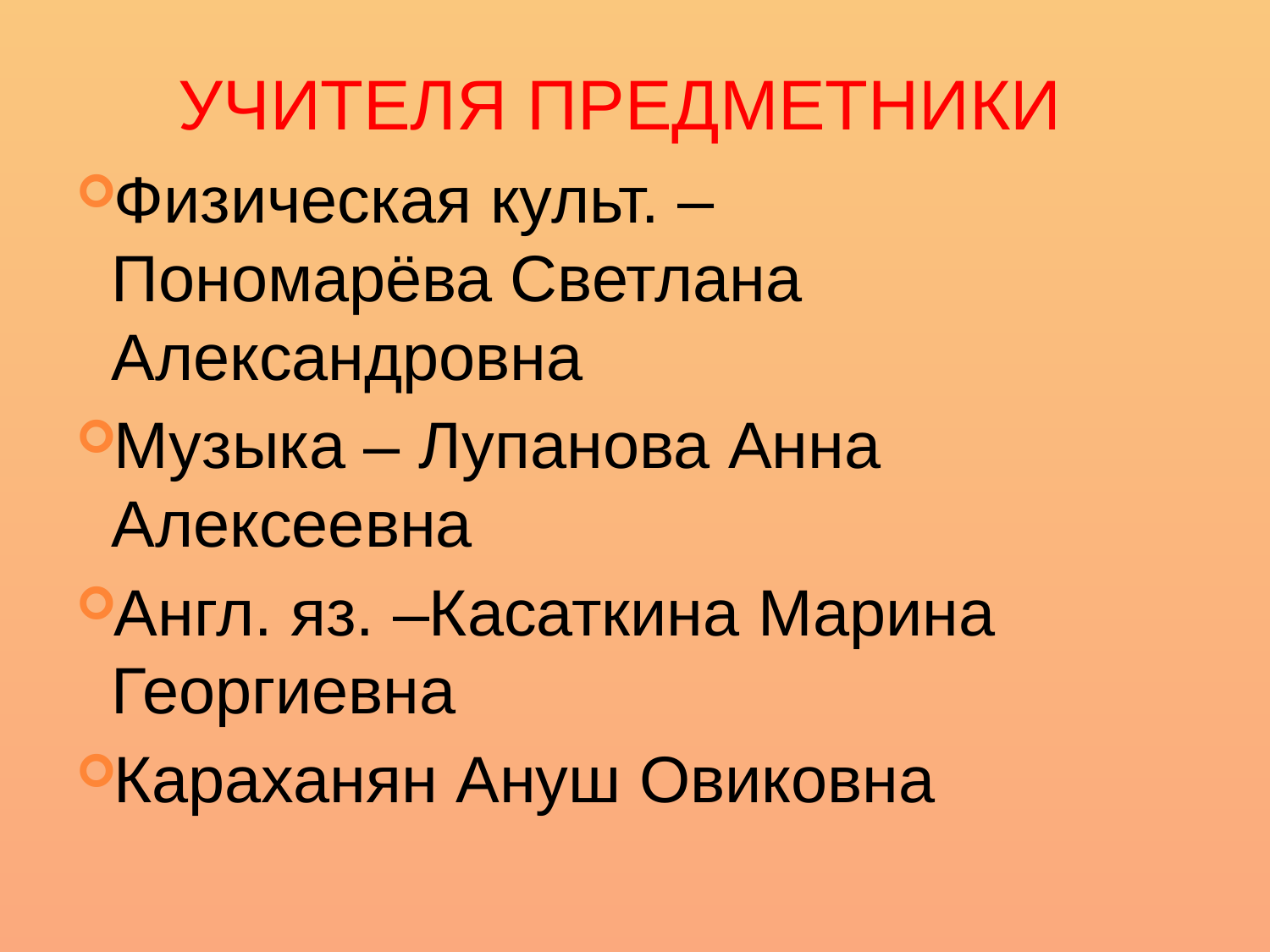

# Учителя предметники
Физическая культ. –Пономарёва Светлана Александровна
Музыка – Лупанова Анна Алексеевна
Англ. яз. –Касаткина Марина Георгиевна
Караханян Ануш Овиковна